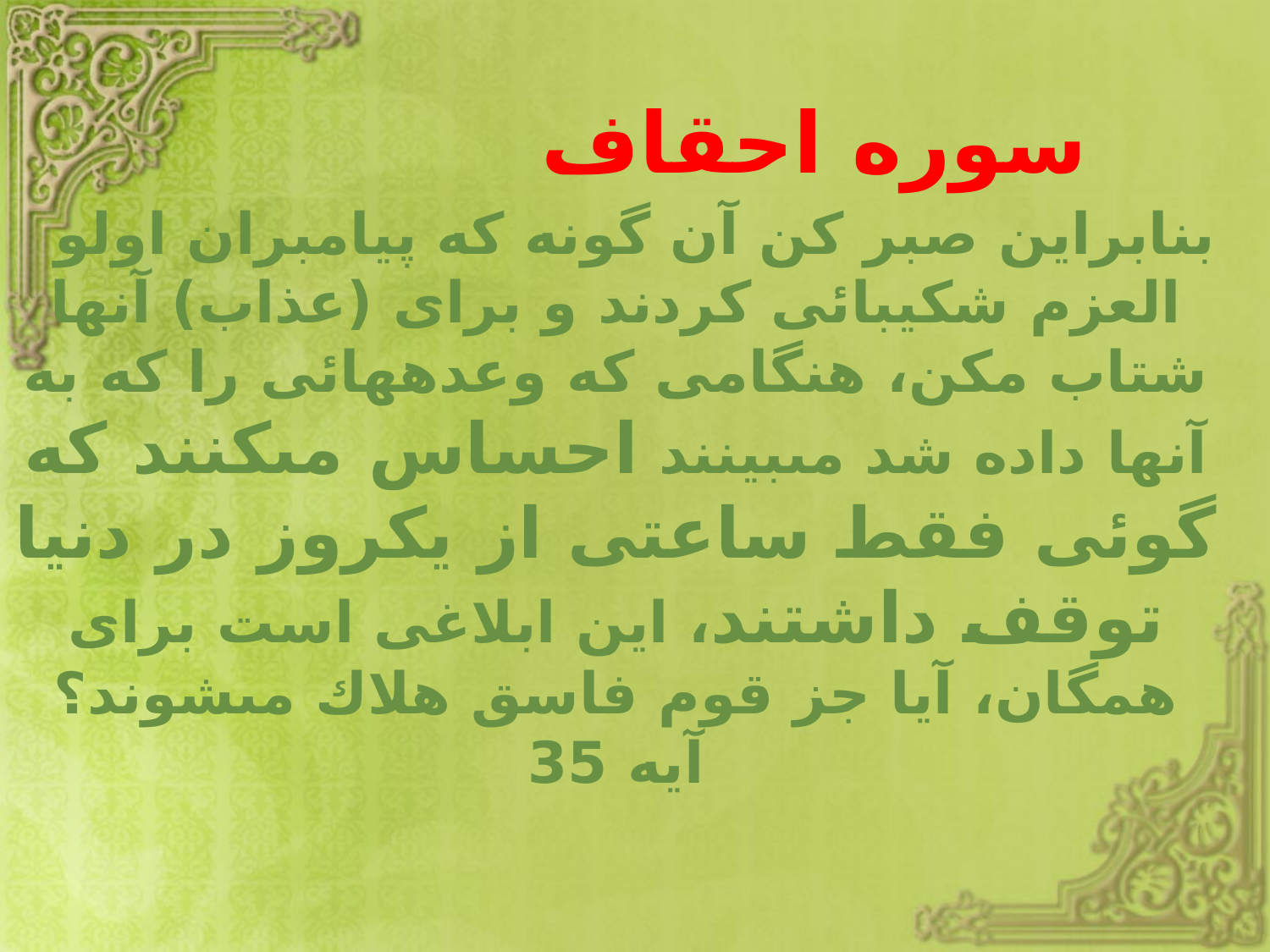

# سوره احقاف
بنابراين صبر كن آن گونه كه پيامبران اولو العزم شكيبائى كردند و براى (عذاب) آنها شتاب مكن، هنگامى كه وعده‏هائى را كه به آنها داده شد مى‏بينند احساس مى‏كنند كه گوئى فقط ساعتى از يكروز در دنيا توقف داشتند، اين ابلاغى است براى همگان، آيا جز قوم فاسق هلاك مى‏شوند؟ آیه 35